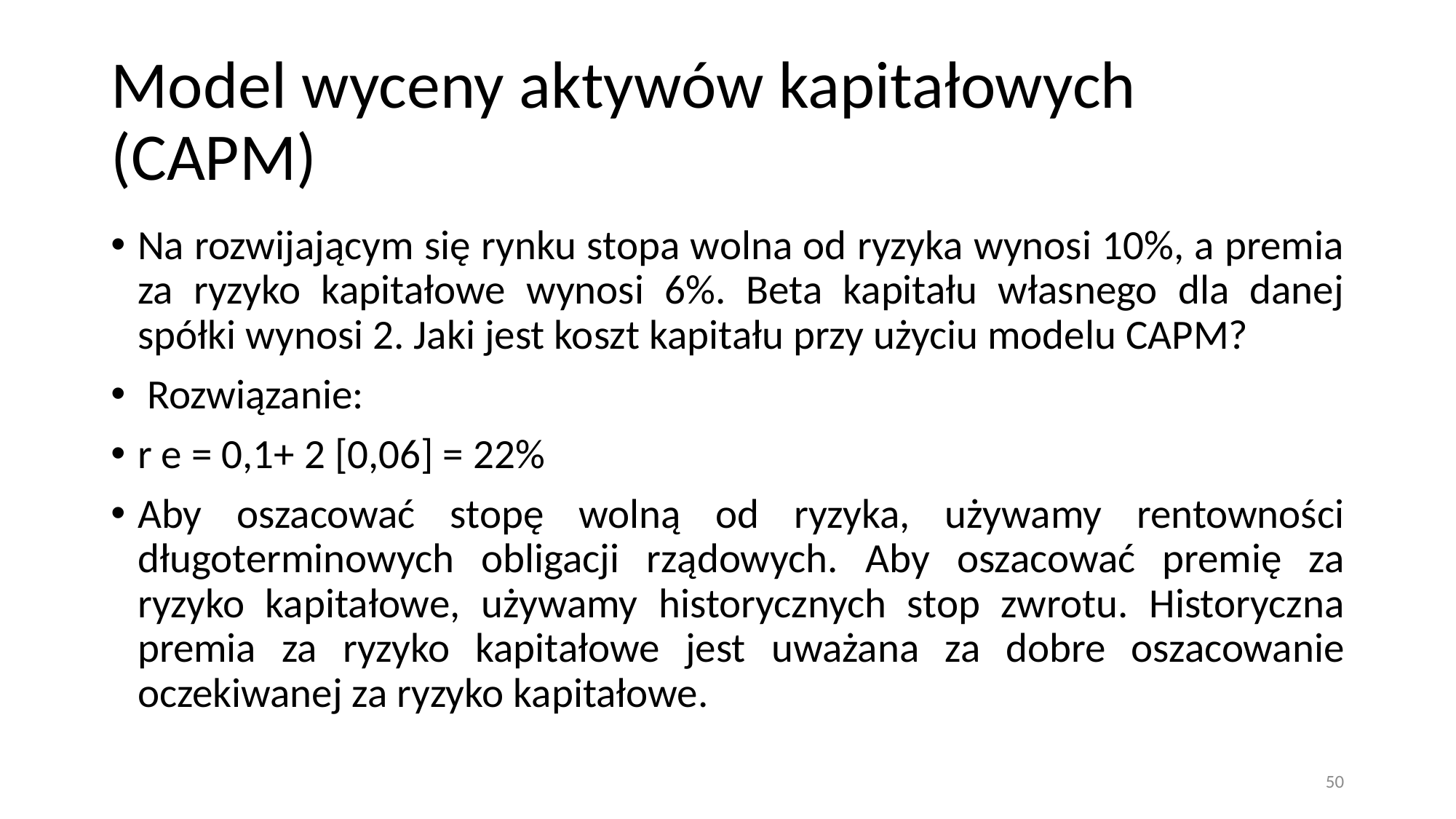

# Model wyceny aktywów kapitałowych (CAPM)
Na rozwijającym się rynku stopa wolna od ryzyka wynosi 10%, a premia za ryzyko kapitałowe wynosi 6%. Beta kapitału własnego dla danej spółki wynosi 2. Jaki jest koszt kapitału przy użyciu modelu CAPM?
 Rozwiązanie:
r e = 0,1+ 2 [0,06] = 22%
Aby oszacować stopę wolną od ryzyka, używamy rentowności długoterminowych obligacji rządowych. Aby oszacować premię za ryzyko kapitałowe, używamy historycznych stop zwrotu. Historyczna premia za ryzyko kapitałowe jest uważana za dobre oszacowanie oczekiwanej za ryzyko kapitałowe.

50